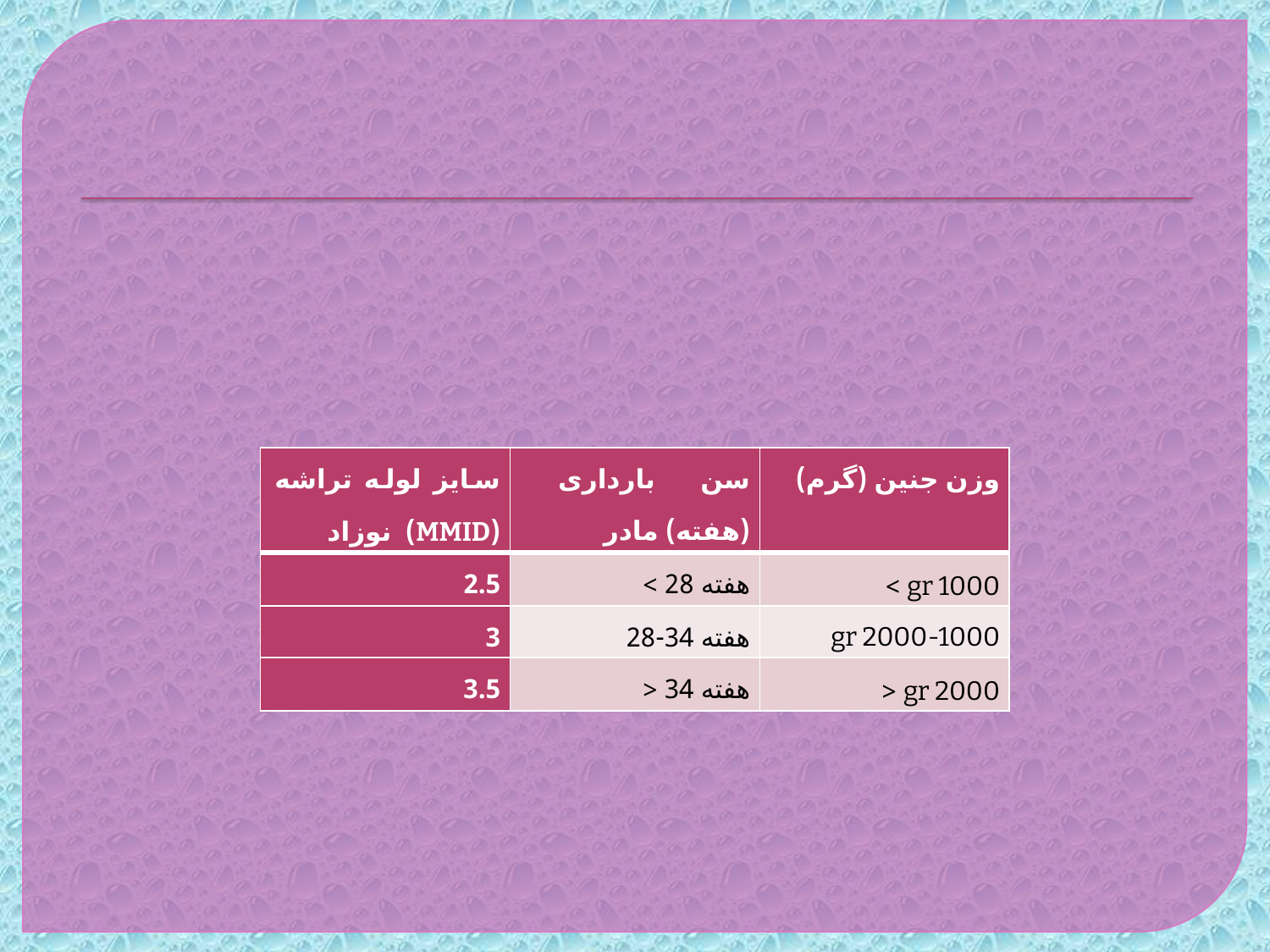

#
| سایز لوله تراشه (MMID) نوزاد | سن بارداری (هفته) مادر | وزن جنین (گرم) |
| --- | --- | --- |
| 2.5 | هفته 28 > | gr 1000 > |
| 3 | هفته 34-28 | gr 2000-1000 |
| 3.5 | هفته 34 < | gr 2000 < |